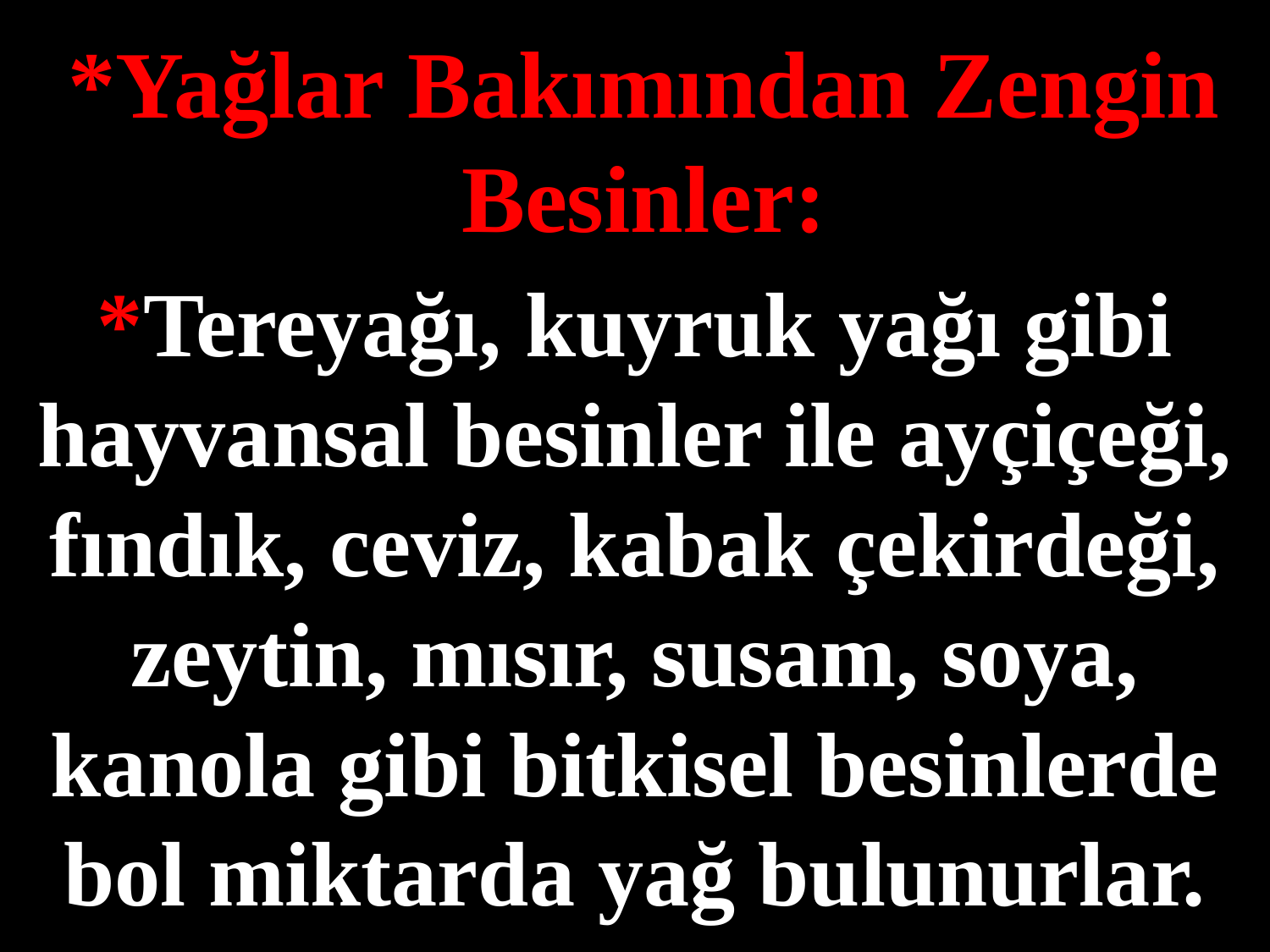

*Yağlar Bakımından Zengin Besinler:
*Tereyağı, kuyruk yağı gibi hayvansal besinler ile ayçiçeği, fındık, ceviz, kabak çekirdeği, zeytin, mısır, susam, soya, kanola gibi bitkisel besinlerde bol miktarda yağ bulunurlar.
#